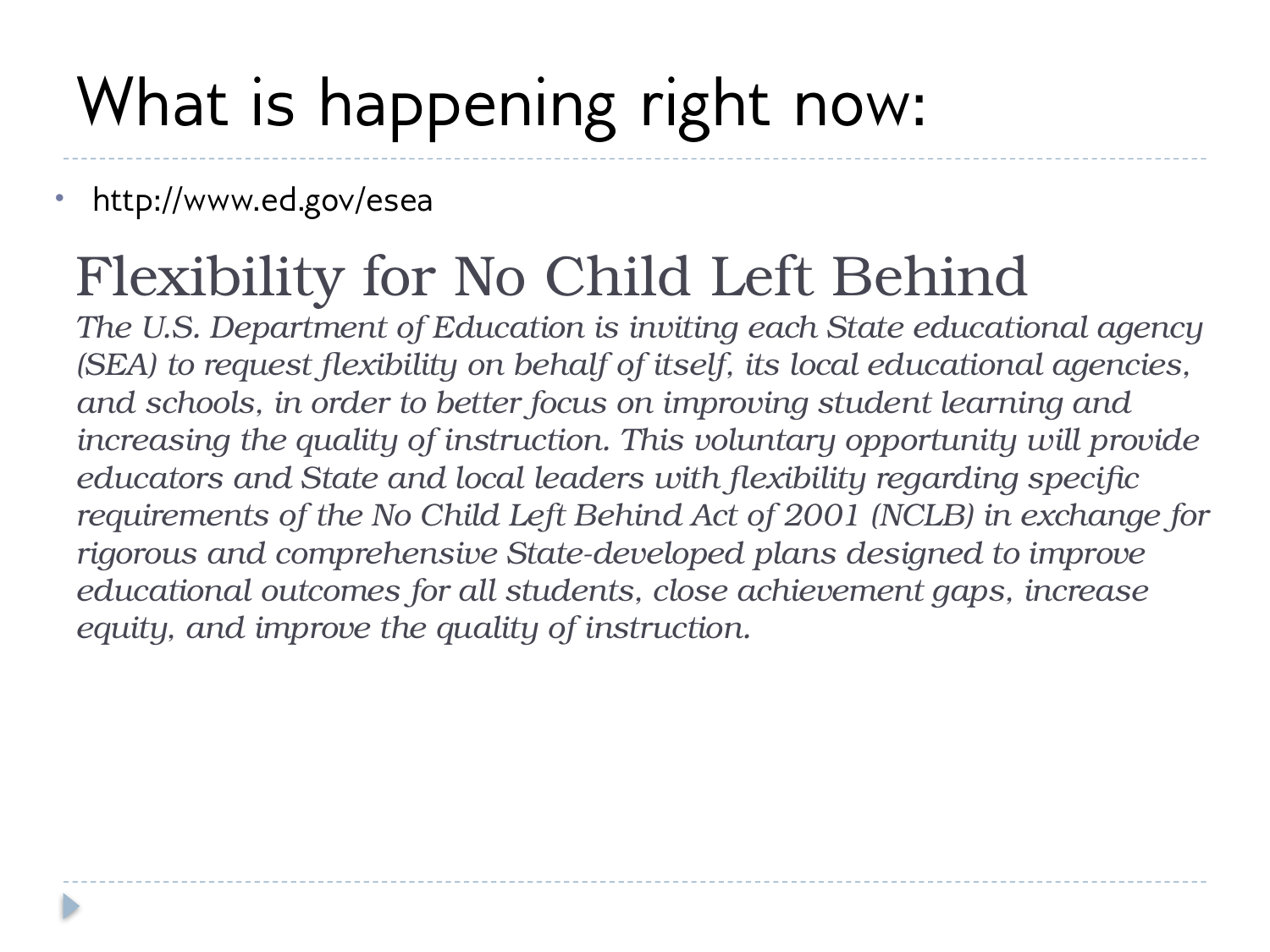

What is happening right now:
http://www.ed.gov/esea
# Flexibility for No Child Left Behind The U.S. Department of Education is inviting each State educational agency (SEA) to request flexibility on behalf of itself, its local educational agencies, and schools, in order to better focus on improving student learning and increasing the quality of instruction. This voluntary opportunity will provide educators and State and local leaders with flexibility regarding specific requirements of the No Child Left Behind Act of 2001 (NCLB) in exchange for rigorous and comprehensive State-developed plans designed to improve educational outcomes for all students, close achievement gaps, increase equity, and improve the quality of instruction.